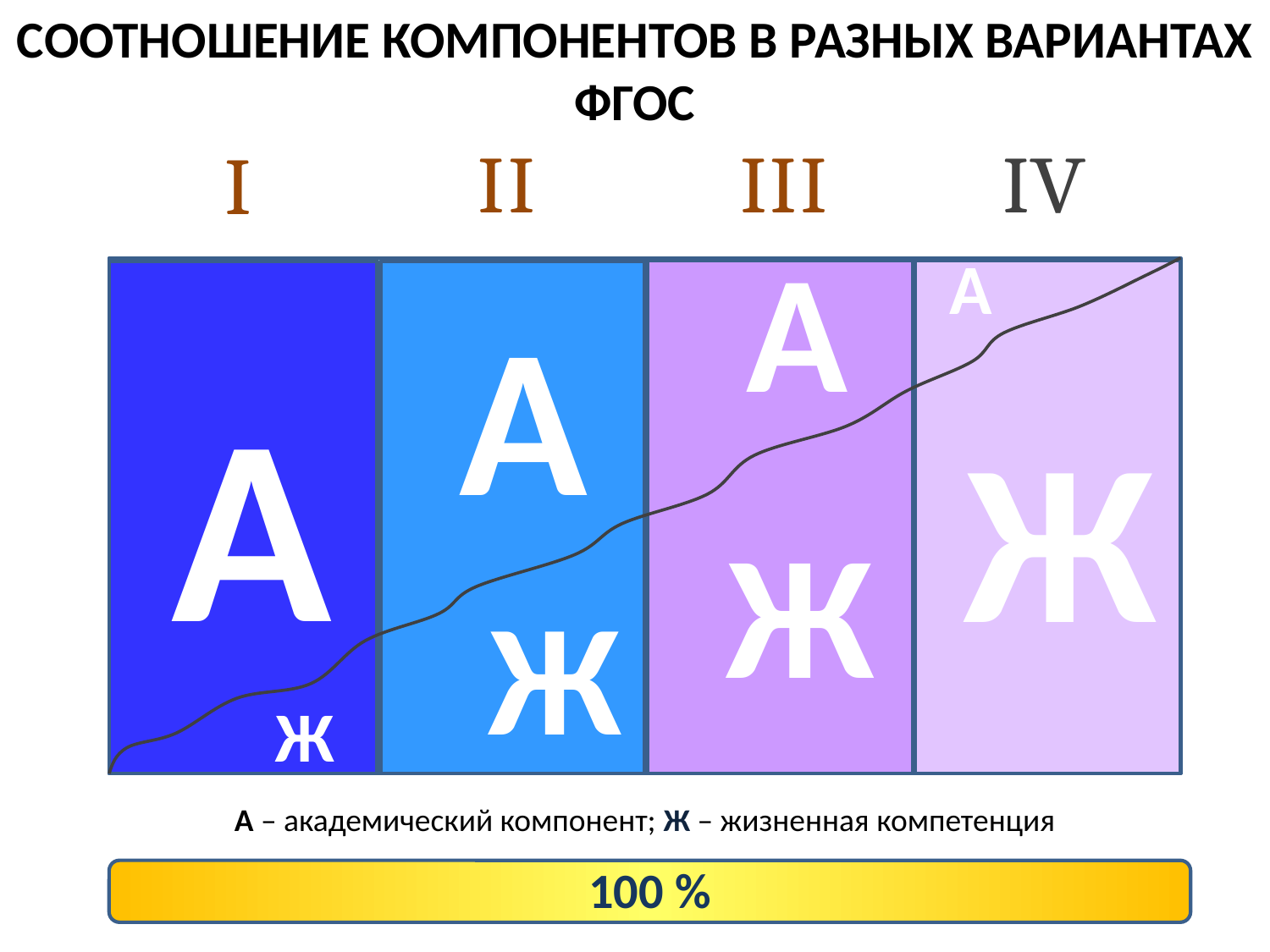

СООТНОШЕНИЕ КОМПОНЕНТОВ В РАЗНЫХ ВАРИАНТАХ ФГОС
II
III
IV
I
A
A

A
A
Ж
Ж
Ж
Ж
A – академический компонент; Ж – жизненная компетенция
100 %